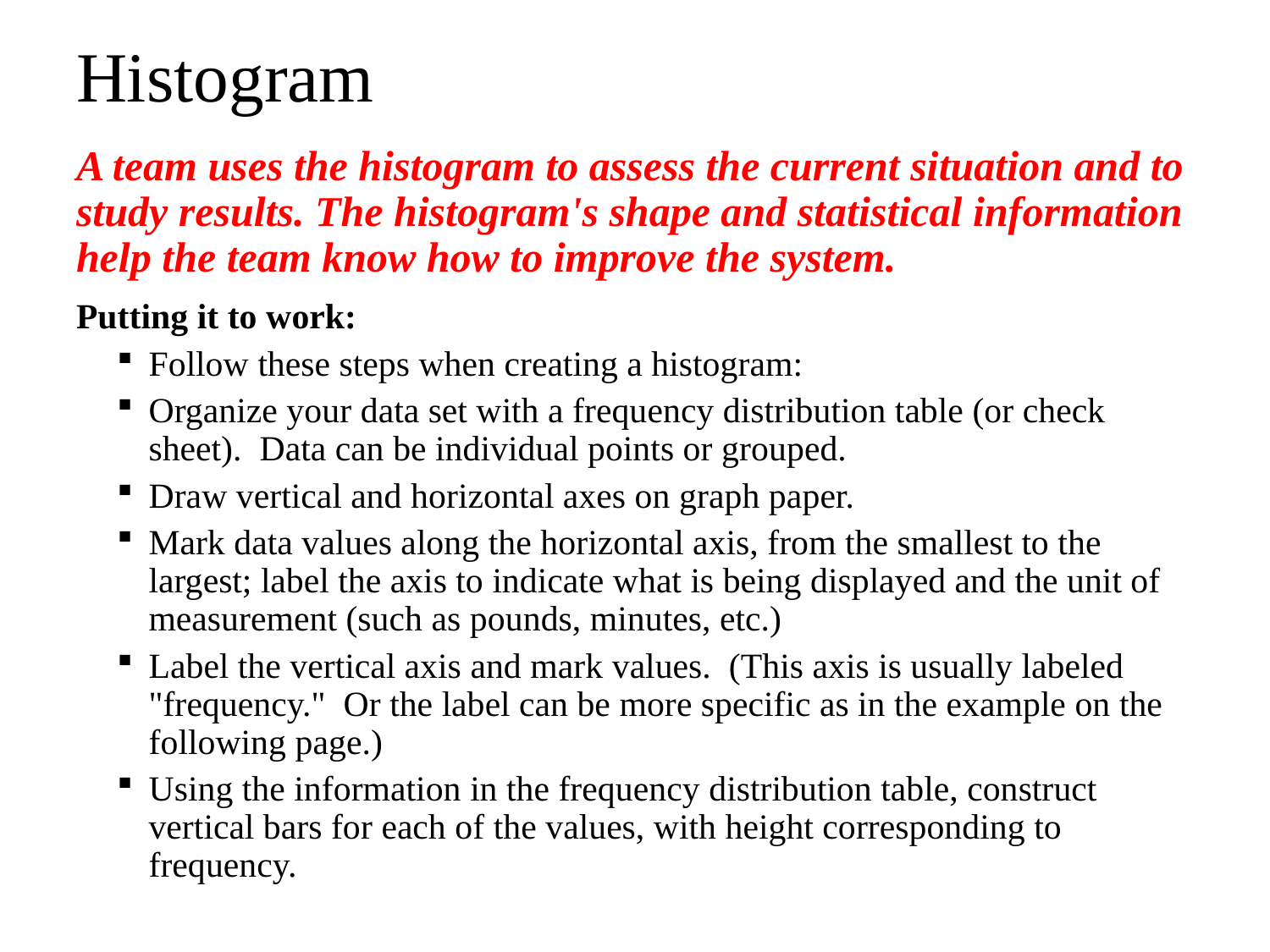

# Histogram
A team uses the histogram to assess the current situation and to study results. The histogram's shape and statistical information help the team know how to improve the system.
Putting it to work:
Follow these steps when creating a histogram:
Organize your data set with a frequency distribution table (or check sheet).  Data can be individual points or grouped.
Draw vertical and horizontal axes on graph paper.
Mark data values along the horizontal axis, from the smallest to the largest; label the axis to indicate what is being displayed and the unit of measurement (such as pounds, minutes, etc.)
Label the vertical axis and mark values.  (This axis is usually labeled "frequency."  Or the label can be more specific as in the example on the following page.)
Using the information in the frequency distribution table, construct vertical bars for each of the values, with height corresponding to frequency.